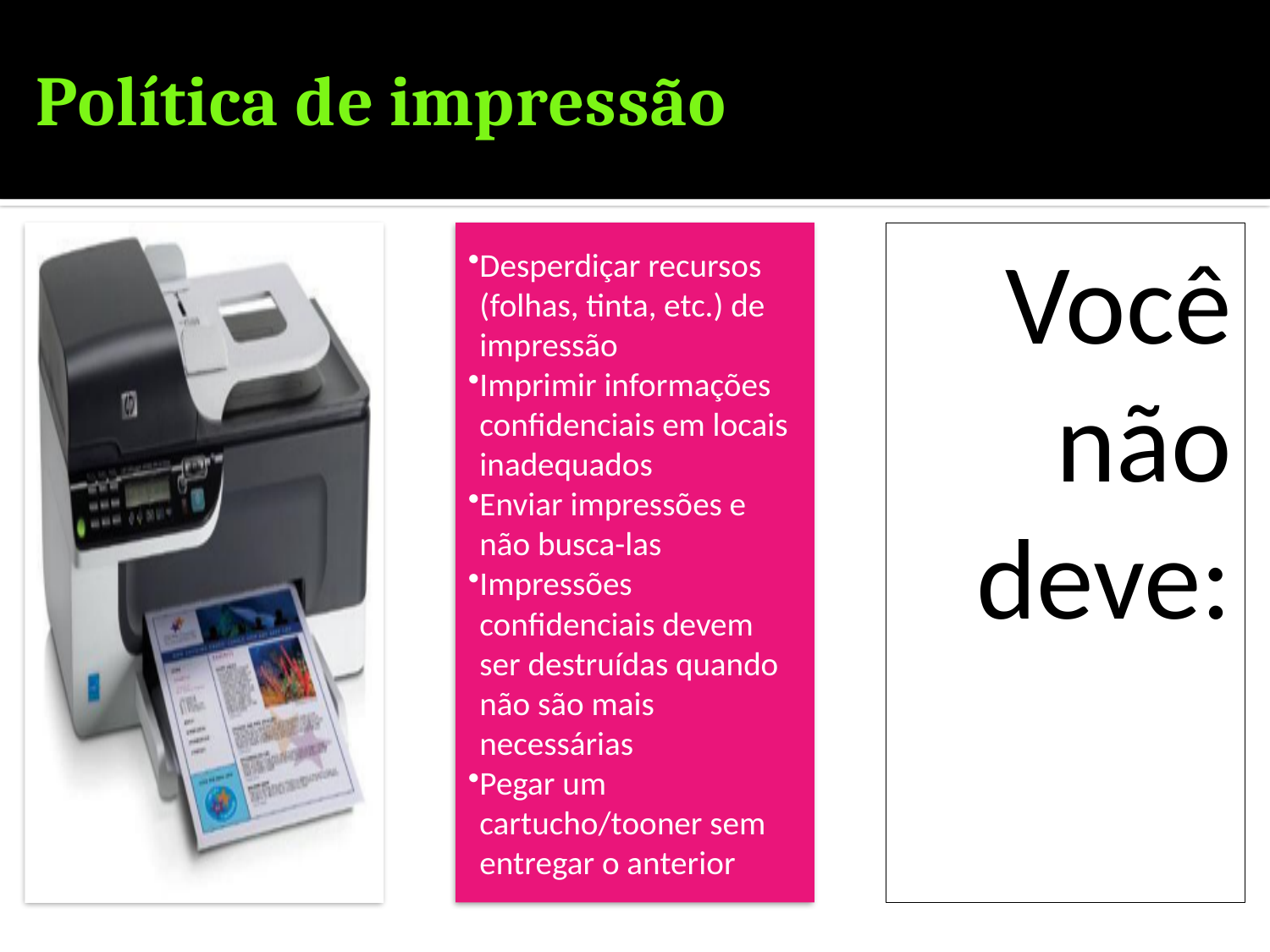

# Política de impressão
Você não deve:
Desperdiçar recursos (folhas, tinta, etc.) de impressão
Imprimir informações confidenciais em locais inadequados
Enviar impressões e não busca-las
Impressões confidenciais devem ser destruídas quando não são mais necessárias
Pegar um cartucho/tooner sem entregar o anterior